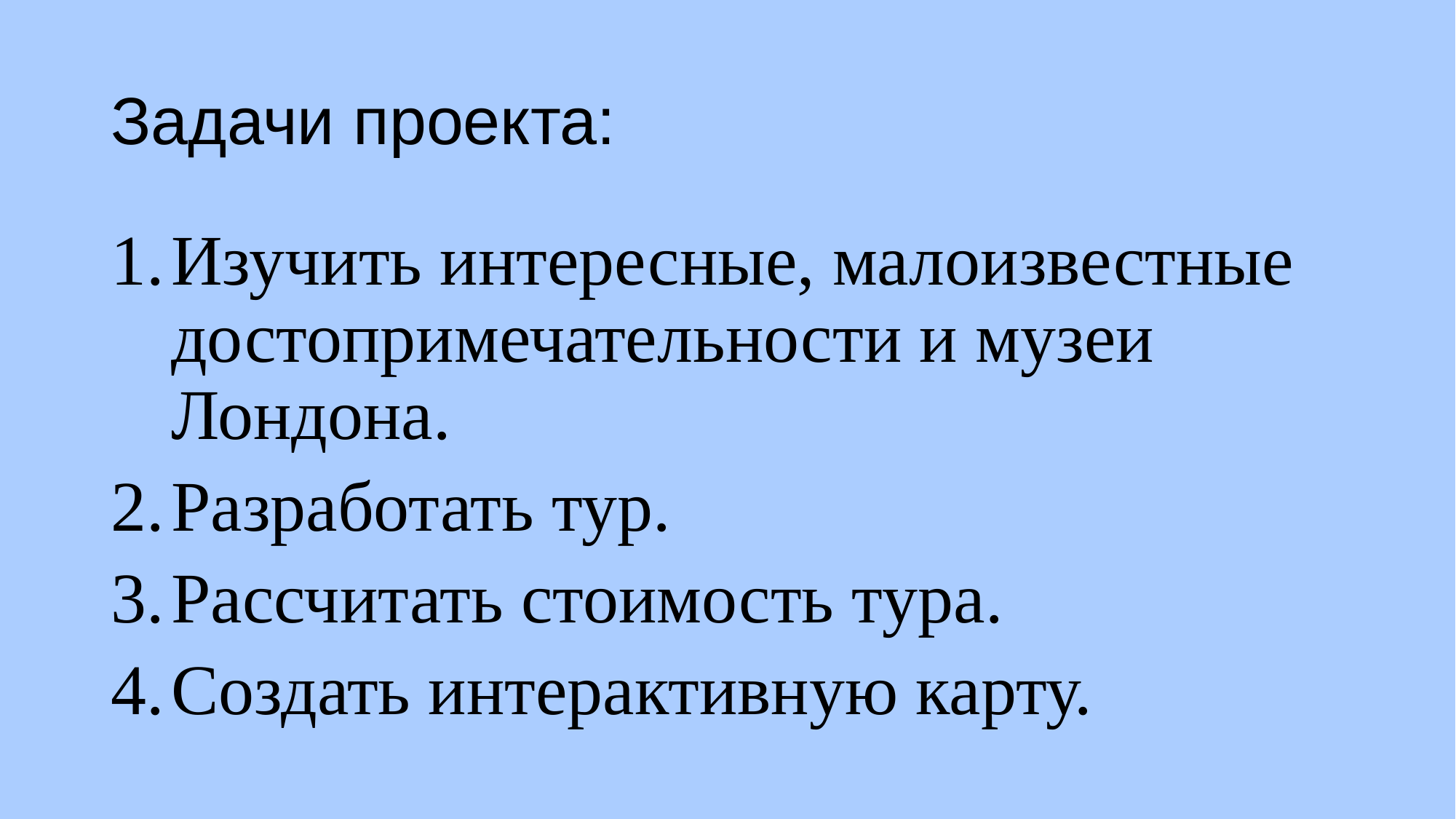

# Задачи проекта:
Изучить интересные, малоизвестные достопримечательности и музеи Лондона.
Разработать тур.
Рассчитать стоимость тура.
Создать интерактивную карту.